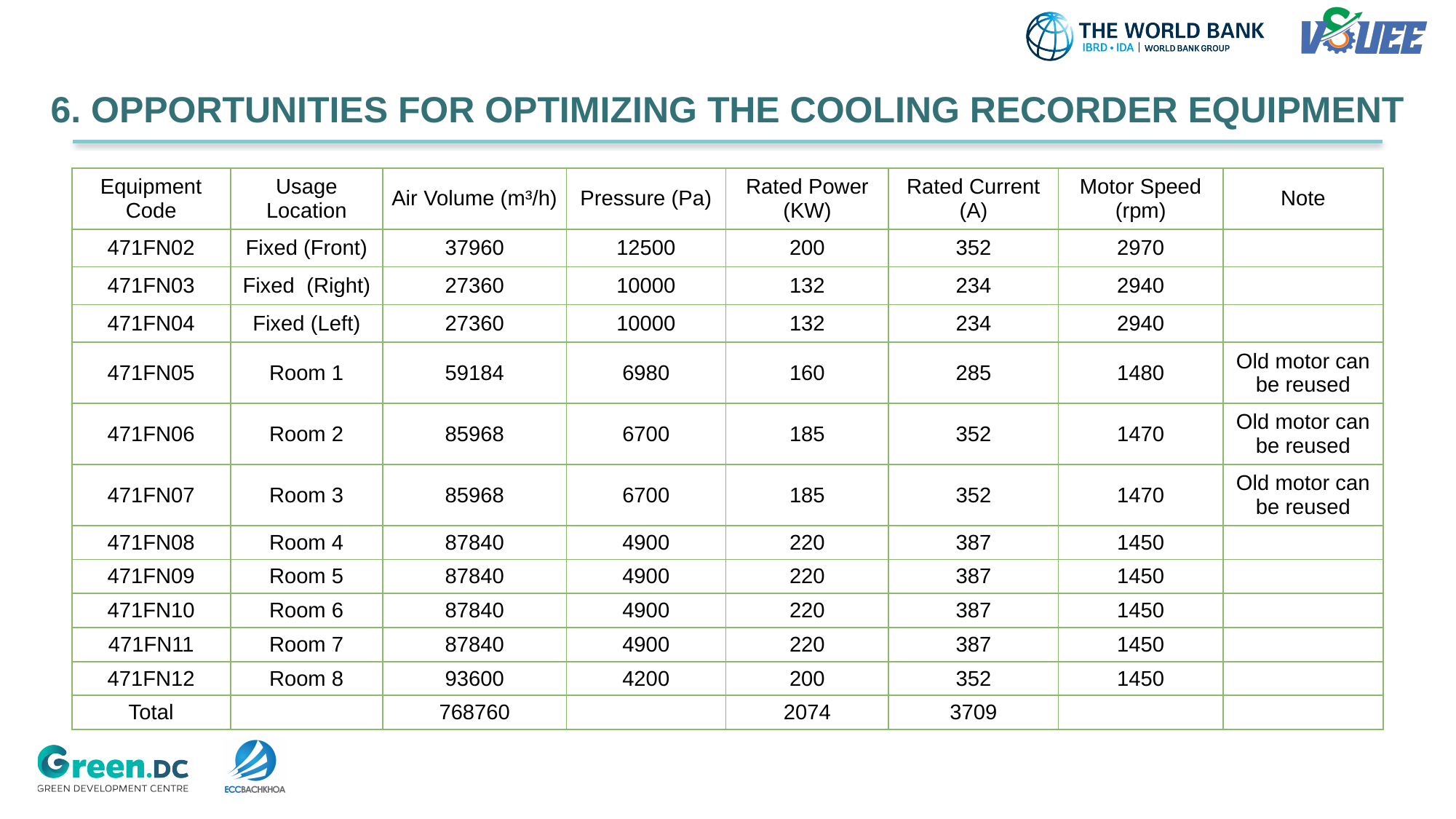

6. OPPORTUNITIES FOR OPTIMIZING THE COOLING RECORDER EQUIPMENT
| Equipment Code | Usage Location | Air Volume (m³/h) | Pressure (Pa) | Rated Power (KW) | Rated Current (A) | Motor Speed (rpm) | Note |
| --- | --- | --- | --- | --- | --- | --- | --- |
| 471FN02 | Fixed (Front) | 37960 | 12500 | 200 | 352 | 2970 |  |
| 471FN03 | Fixed (Right) | 27360 | 10000 | 132 | 234 | 2940 |  |
| 471FN04 | Fixed (Left) | 27360 | 10000 | 132 | 234 | 2940 |  |
| 471FN05 | Room 1 | 59184 | 6980 | 160 | 285 | 1480 | Old motor can be reused |
| 471FN06 | Room 2 | 85968 | 6700 | 185 | 352 | 1470 | Old motor can be reused |
| 471FN07 | Room 3 | 85968 | 6700 | 185 | 352 | 1470 | Old motor can be reused |
| 471FN08 | Room 4 | 87840 | 4900 | 220 | 387 | 1450 |  |
| 471FN09 | Room 5 | 87840 | 4900 | 220 | 387 | 1450 |  |
| 471FN10 | Room 6 | 87840 | 4900 | 220 | 387 | 1450 |  |
| 471FN11 | Room 7 | 87840 | 4900 | 220 | 387 | 1450 |  |
| 471FN12 | Room 8 | 93600 | 4200 | 200 | 352 | 1450 |  |
| Total |  | 768760 |  | 2074 | 3709 |  |  |